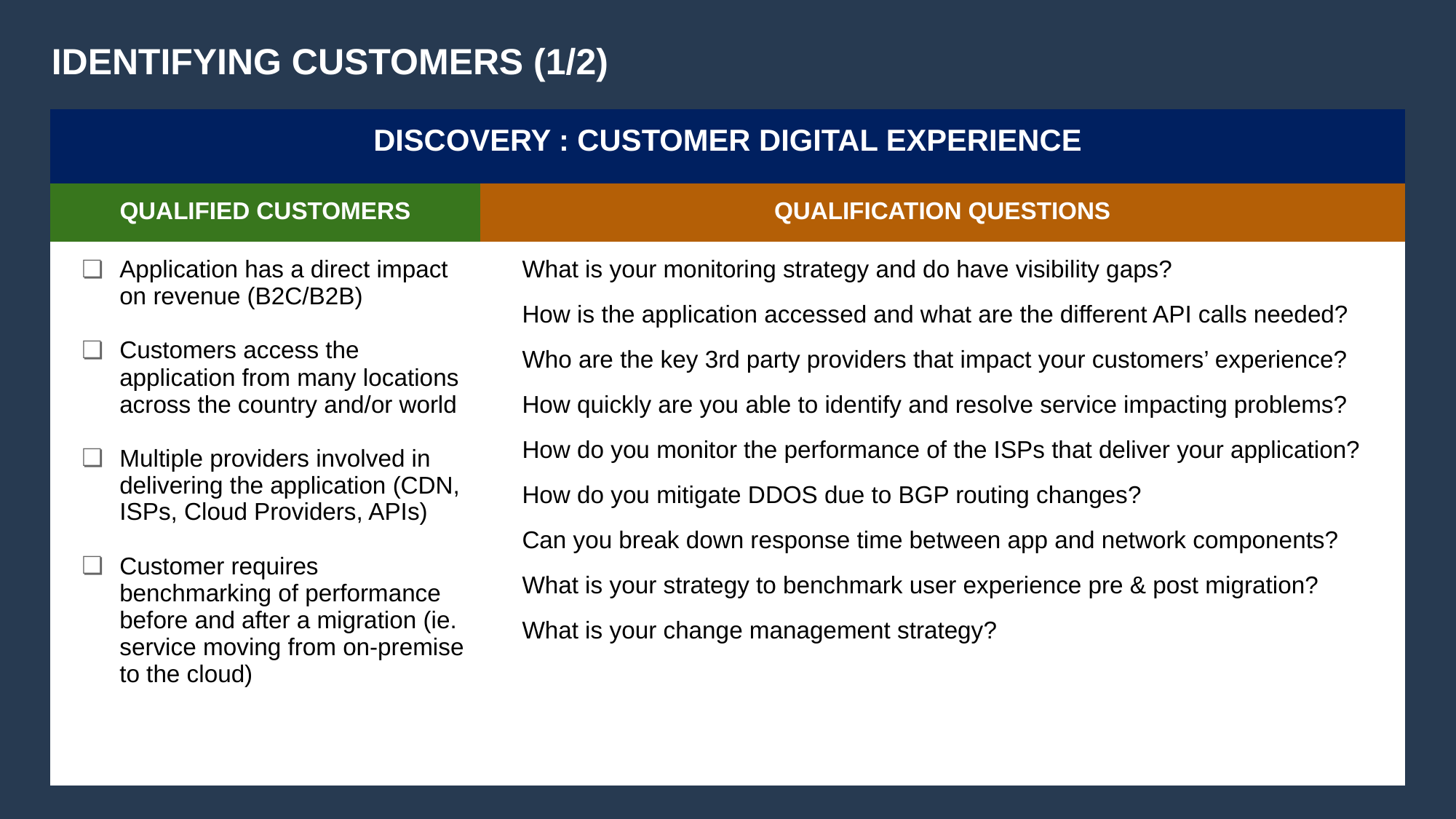

# Identifying Customers (1/2)
| DISCOVERY : CUSTOMER DIGITAL EXPERIENCE |  |
| --- | --- |
| QUALIFIED CUSTOMERS | QUALIFICATION QUESTIONS |
| Application has a direct impact on revenue (B2C/B2B) Customers access the application from many locations across the country and/or world Multiple providers involved in delivering the application (CDN, ISPs, Cloud Providers, APIs) Customer requires benchmarking of performance before and after a migration (ie. service moving from on-premise to the cloud) | What is your monitoring strategy and do have visibility gaps? How is the application accessed and what are the different API calls needed? Who are the key 3rd party providers that impact your customers’ experience? How quickly are you able to identify and resolve service impacting problems? How do you monitor the performance of the ISPs that deliver your application? How do you mitigate DDOS due to BGP routing changes? Can you break down response time between app and network components? What is your strategy to benchmark user experience pre & post migration? What is your change management strategy? |